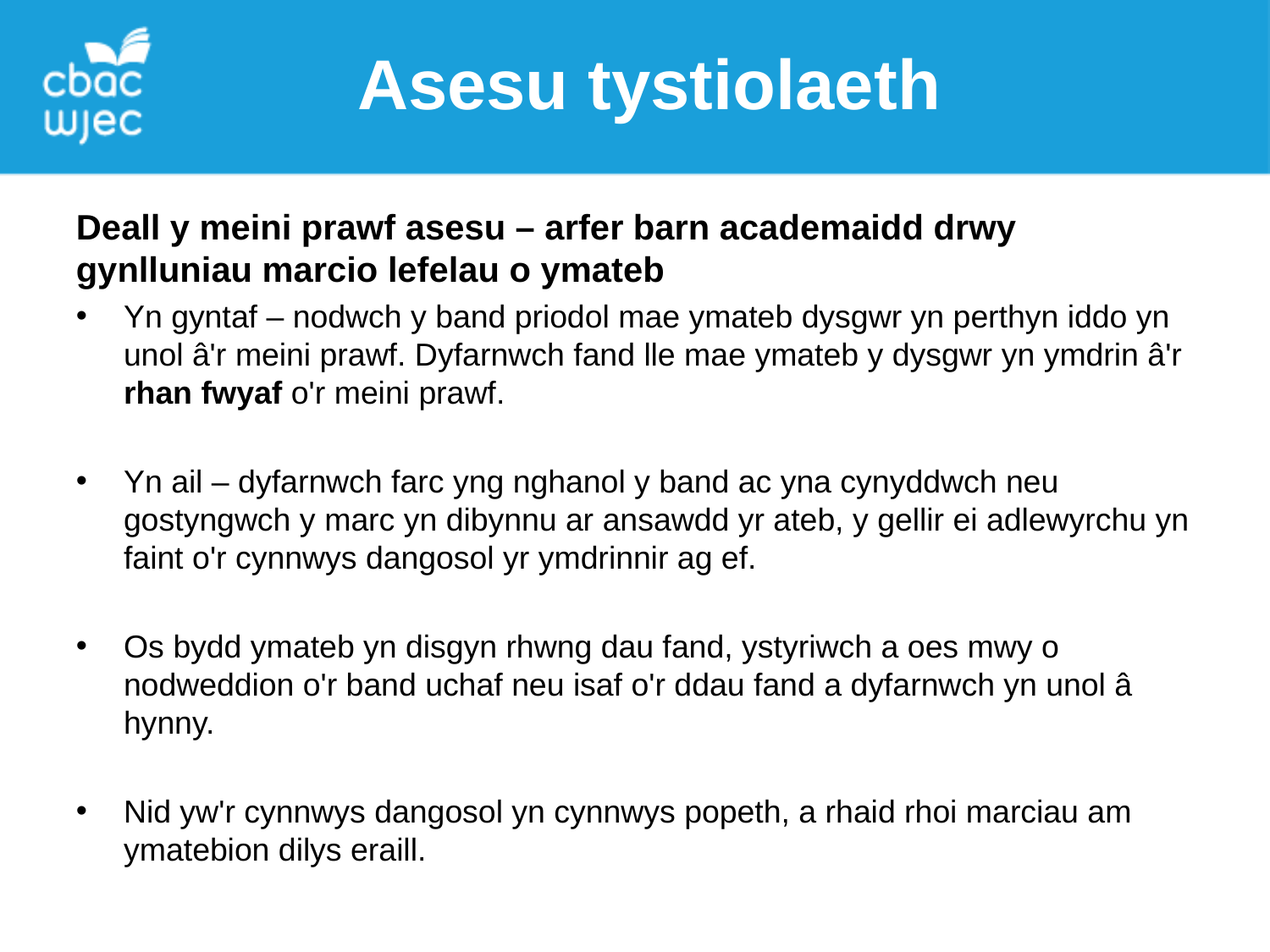

Asesu tystiolaeth
Deall y meini prawf asesu – arfer barn academaidd drwy gynlluniau marcio lefelau o ymateb
Yn gyntaf – nodwch y band priodol mae ymateb dysgwr yn perthyn iddo yn unol â'r meini prawf. Dyfarnwch fand lle mae ymateb y dysgwr yn ymdrin â'r rhan fwyaf o'r meini prawf.

Yn ail – dyfarnwch farc yng nghanol y band ac yna cynyddwch neu gostyngwch y marc yn dibynnu ar ansawdd yr ateb, y gellir ei adlewyrchu yn faint o'r cynnwys dangosol yr ymdrinnir ag ef.

Os bydd ymateb yn disgyn rhwng dau fand, ystyriwch a oes mwy o nodweddion o'r band uchaf neu isaf o'r ddau fand a dyfarnwch yn unol â hynny.

Nid yw'r cynnwys dangosol yn cynnwys popeth, a rhaid rhoi marciau am ymatebion dilys eraill.